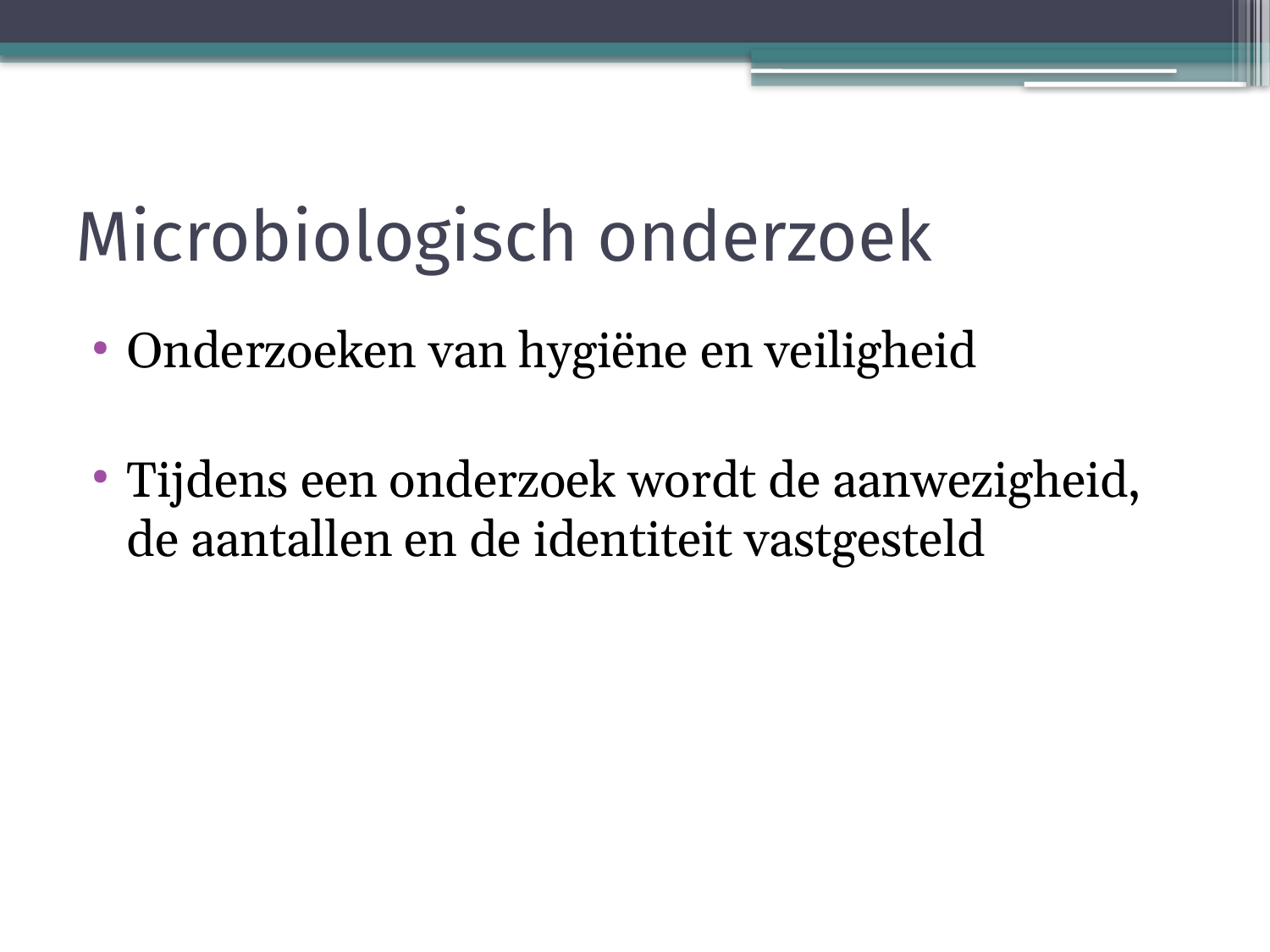

# Microbiologisch onderzoek
Onderzoeken van hygiëne en veiligheid

Tijdens een onderzoek wordt de aanwezigheid, de aantallen en de identiteit vastgesteld